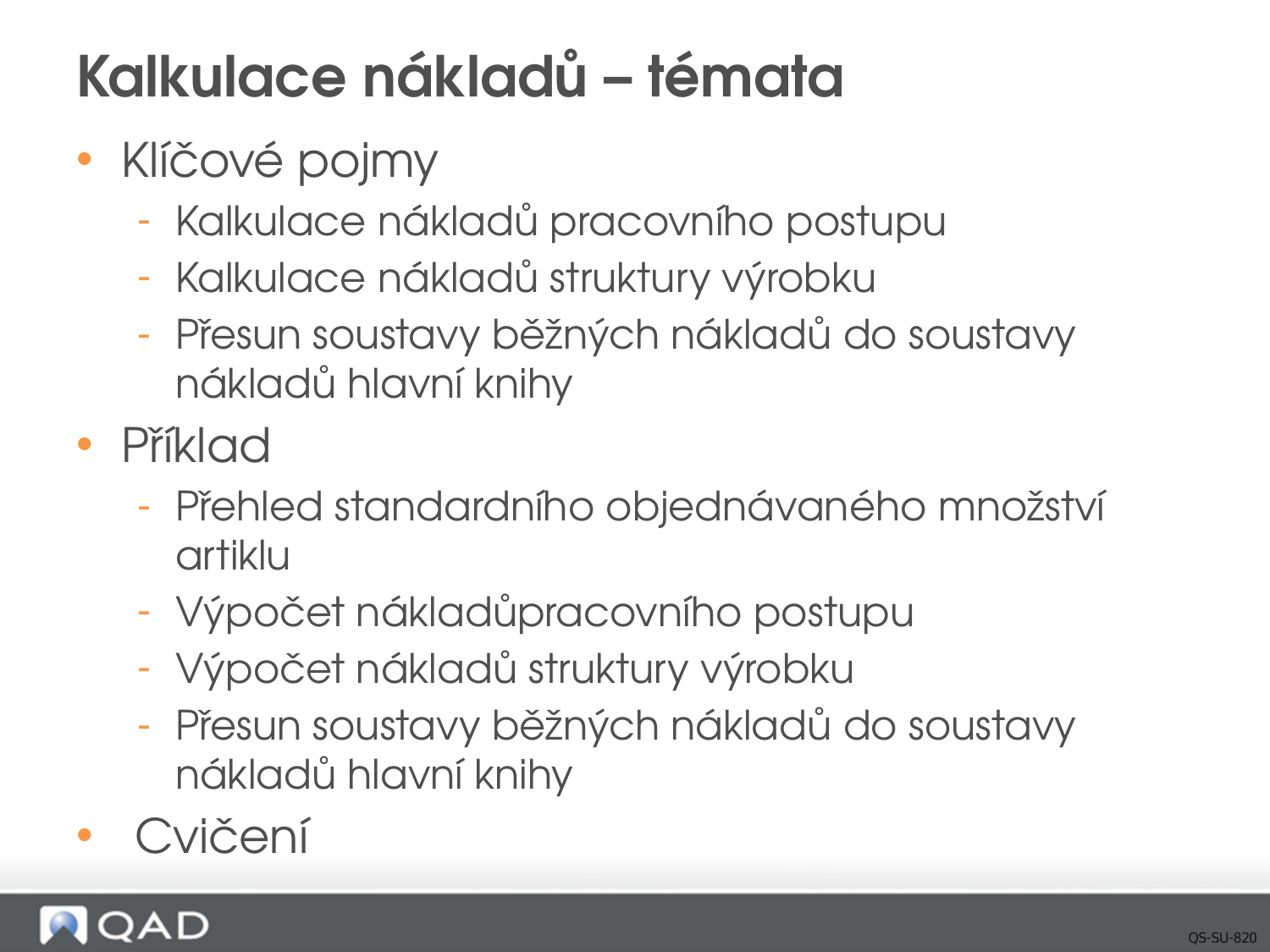

# Kalkulace nákladů – témata
Klíčové pojmy
Kalkulace nákladů pracovního postupu
Kalkulace nákladů struktury výrobku
Přesun soustavy běžných nákladů do soustavy nákladů hlavní knihy
Příklad
Přehled standardního objednávaného množství artiklu
Výpočet nákladůpracovního postupu
Výpočet nákladů struktury výrobku
Přesun soustavy běžných nákladů do soustavy nákladů hlavní knihy
 Cvičení
QS-SU-820